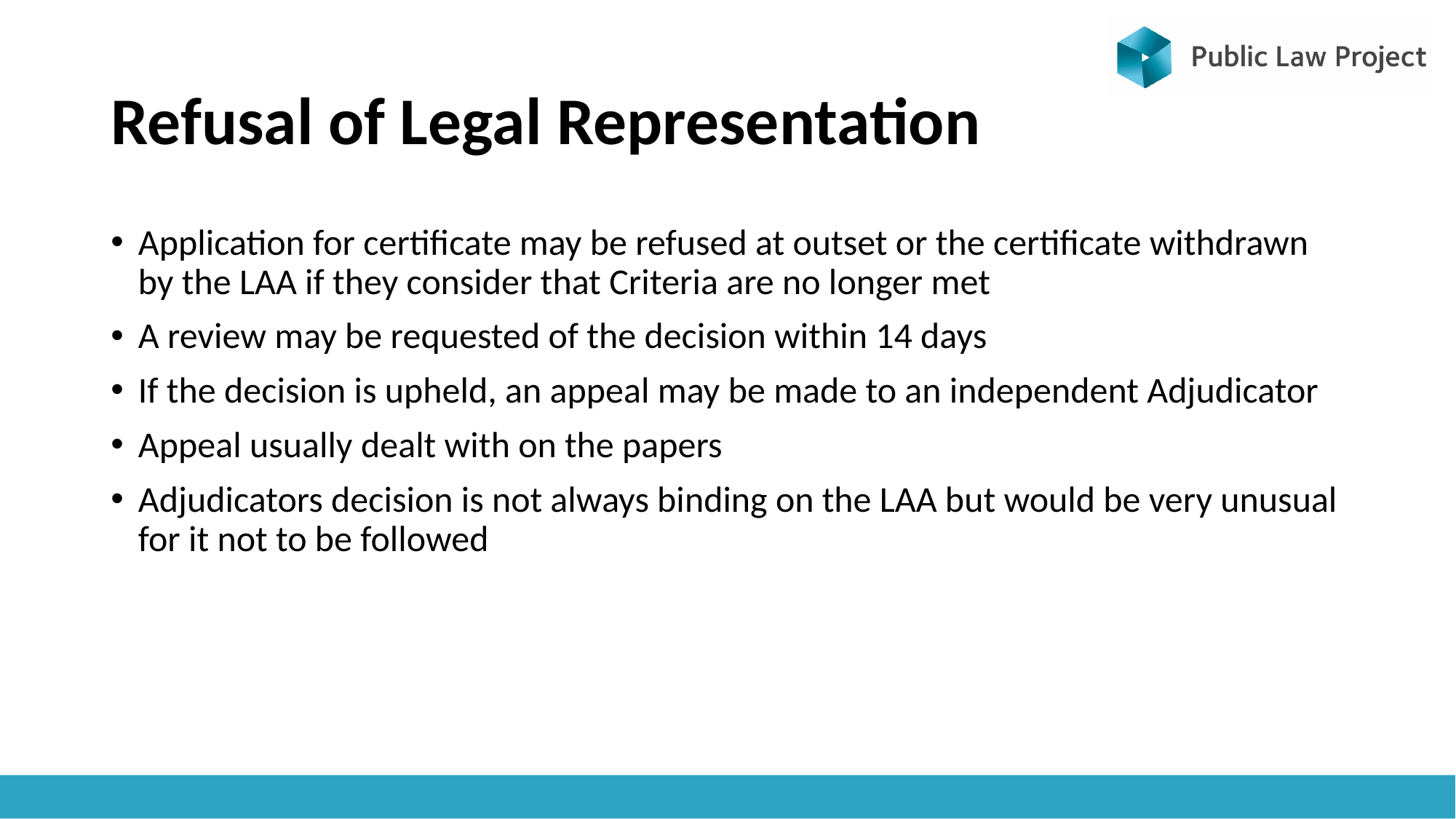

# Refusal of Legal Representation
Application for certificate may be refused at outset or the certificate withdrawn by the LAA if they consider that Criteria are no longer met
A review may be requested of the decision within 14 days
If the decision is upheld, an appeal may be made to an independent Adjudicator
Appeal usually dealt with on the papers
Adjudicators decision is not always binding on the LAA but would be very unusual for it not to be followed